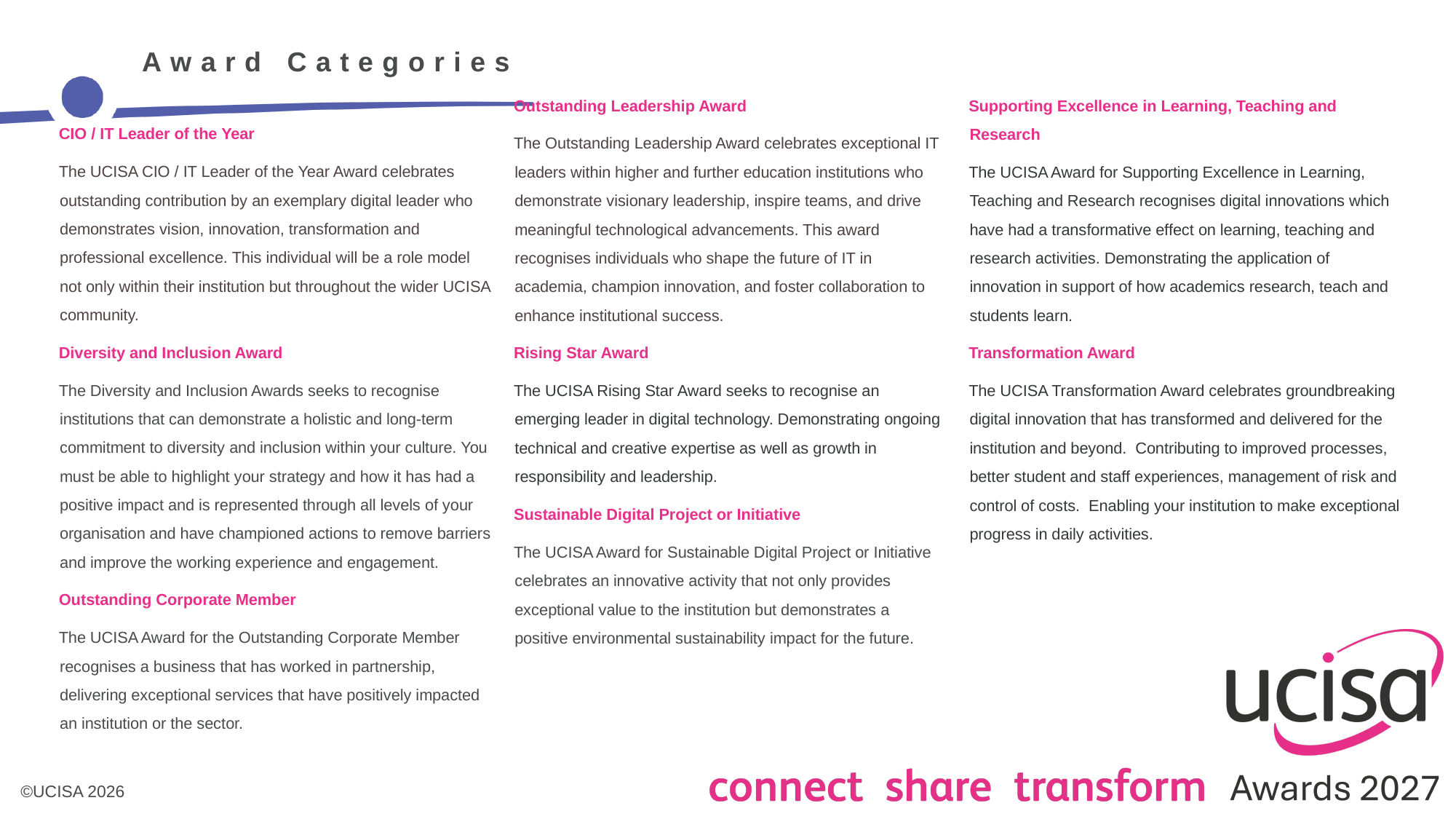

Award Categories

CIO / IT Leader of the Year
The UCISA CIO / IT Leader of the Year Award celebrates outstanding contribution by an exemplary digital leader who demonstrates vision, innovation, transformation and professional excellence. This individual will be a role model not only within their institution but throughout the wider UCISA community.
Diversity and Inclusion Award
The Diversity and Inclusion Awards seeks to recognise institutions that can demonstrate a holistic and long-term commitment to diversity and inclusion within your culture. You must be able to highlight your strategy and how it has had a positive impact and is represented through all levels of your organisation and have championed actions to remove barriers and improve the working experience and engagement.
Outstanding Corporate Member
The UCISA Award for the Outstanding Corporate Member recognises a business that has worked in partnership, delivering exceptional services that have positively impacted an institution or the sector.

Outstanding Leadership Award
The Outstanding Leadership Award celebrates exceptional IT leaders within higher and further education institutions who demonstrate visionary leadership, inspire teams, and drive meaningful technological advancements. This award recognises individuals who shape the future of IT in academia, champion innovation, and foster collaboration to enhance institutional success.​
Rising Star Award
The UCISA Rising Star Award seeks to recognise an emerging leader in digital technology. Demonstrating ongoing technical and creative expertise as well as growth in responsibility and leadership.
Sustainable Digital Project or Initiative
The UCISA Award for Sustainable Digital Project or Initiative celebrates an innovative activity that not only provides exceptional value to the institution but demonstrates a positive environmental sustainability impact for the future.

Supporting Excellence in Learning, Teaching and Research
The UCISA Award for Supporting Excellence in Learning, Teaching and Research recognises digital innovations which have had a transformative effect on learning, teaching and research activities. Demonstrating the application of innovation in support of how academics research, teach and students learn.
Transformation Award
The UCISA Transformation Award celebrates groundbreaking digital innovation that has transformed and delivered for the institution and beyond.  Contributing to improved processes, better student and staff experiences, management of risk and control of costs.  Enabling your institution to make exceptional progress in daily activities.